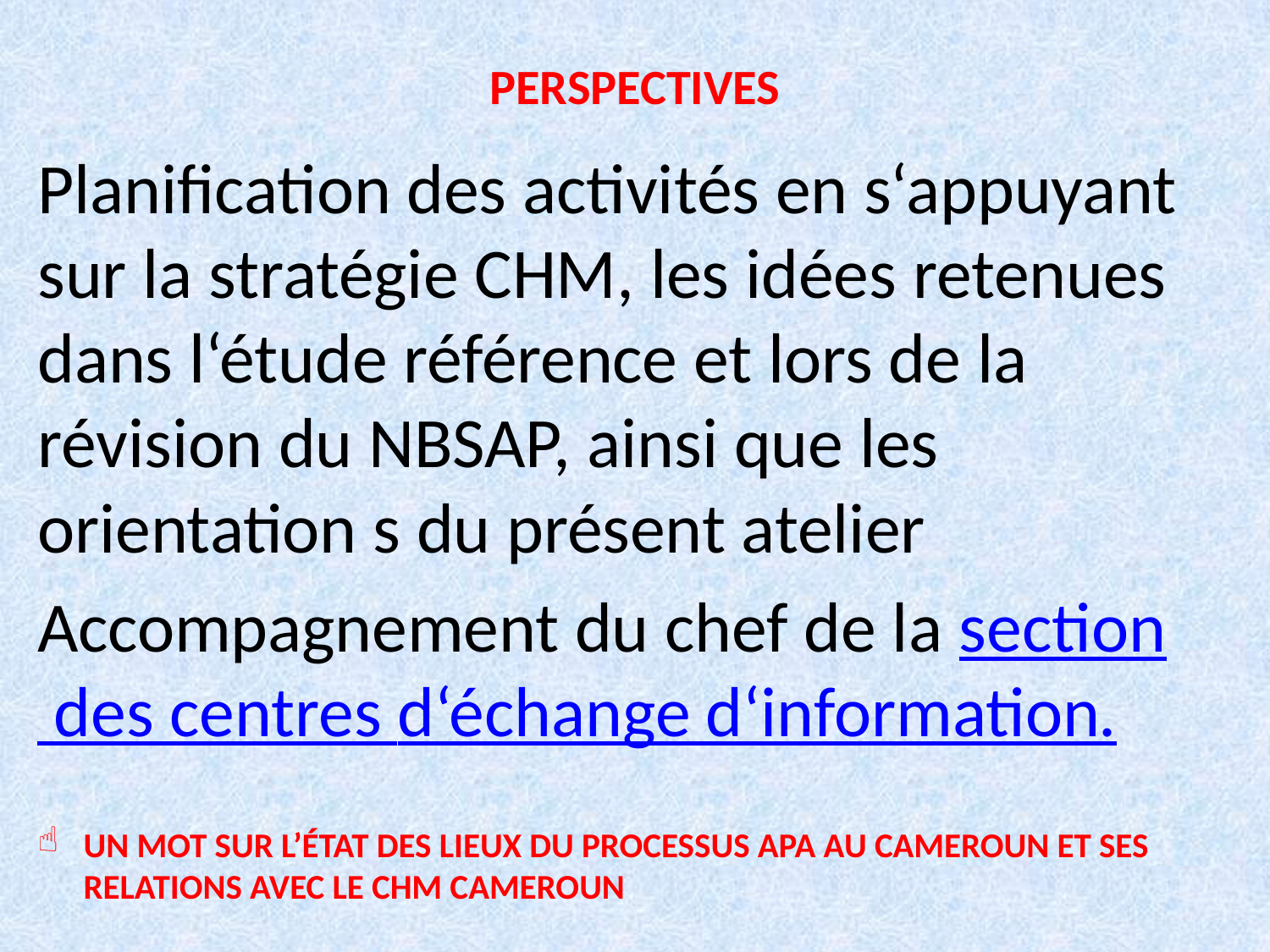

# PERSPECTIVES
Planification des activités en s‘appuyant sur la stratégie CHM, les idées retenues dans l‘étude référence et lors de la révision du NBSAP, ainsi que les orientation s du présent atelier
Accompagnement du chef de la section des centres d‘échange d‘information.

UN MOT SUR L’ÉTAT DES LIEUX DU PROCESSUS APA AU CAMEROUN ET SES RELATIONS AVEC LE CHM CAMEROUN